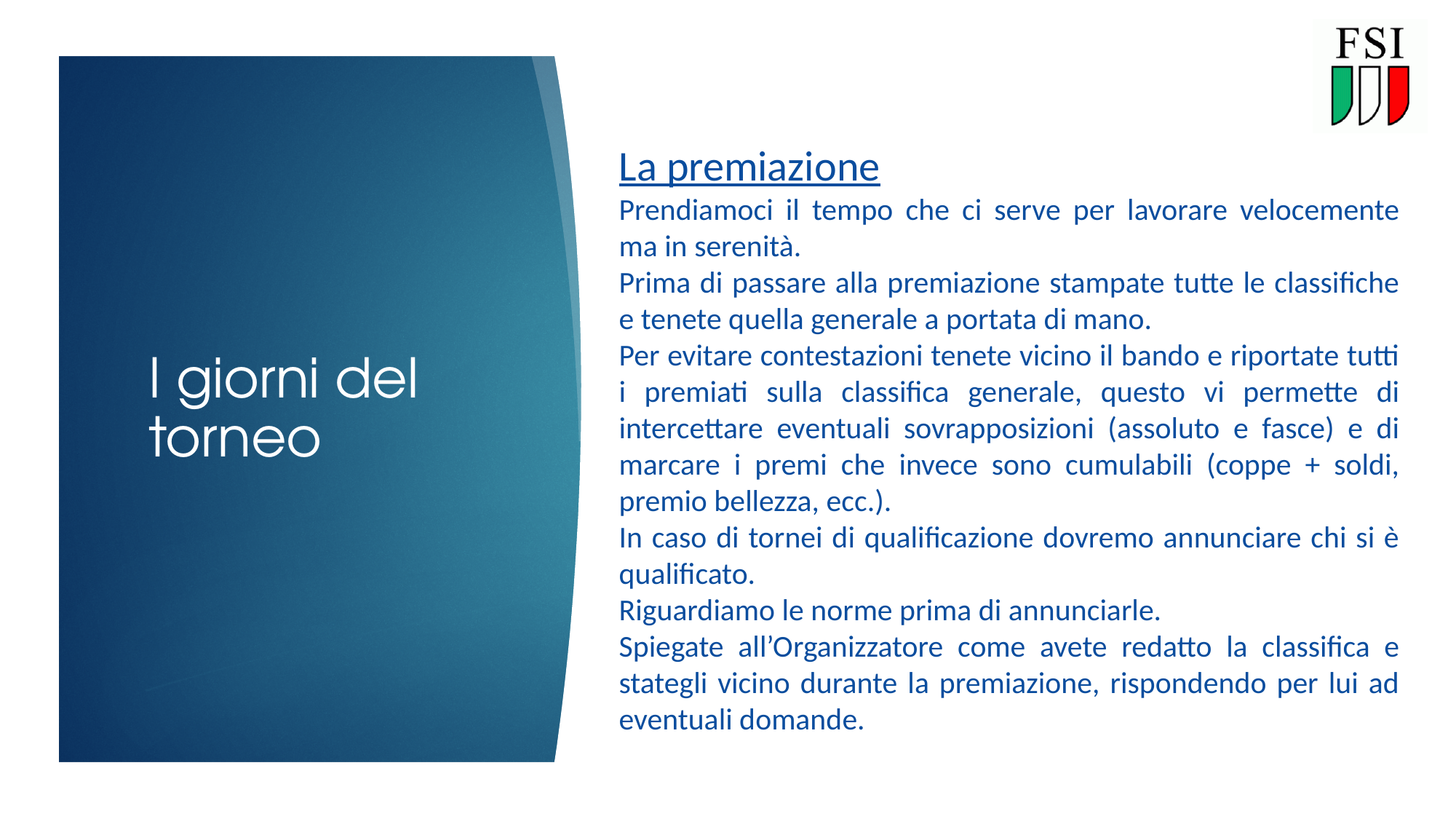

26
La premiazione
Prendiamoci il tempo che ci serve per lavorare velocemente ma in serenità.
Prima di passare alla premiazione stampate tutte le classifiche e tenete quella generale a portata di mano.
Per evitare contestazioni tenete vicino il bando e riportate tutti i premiati sulla classifica generale, questo vi permette di intercettare eventuali sovrapposizioni (assoluto e fasce) e di marcare i premi che invece sono cumulabili (coppe + soldi, premio bellezza, ecc.).
In caso di tornei di qualificazione dovremo annunciare chi si è qualificato.
Riguardiamo le norme prima di annunciarle.
Spiegate all’Organizzatore come avete redatto la classifica e stategli vicino durante la premiazione, rispondendo per lui ad eventuali domande.
# I giorni del torneo